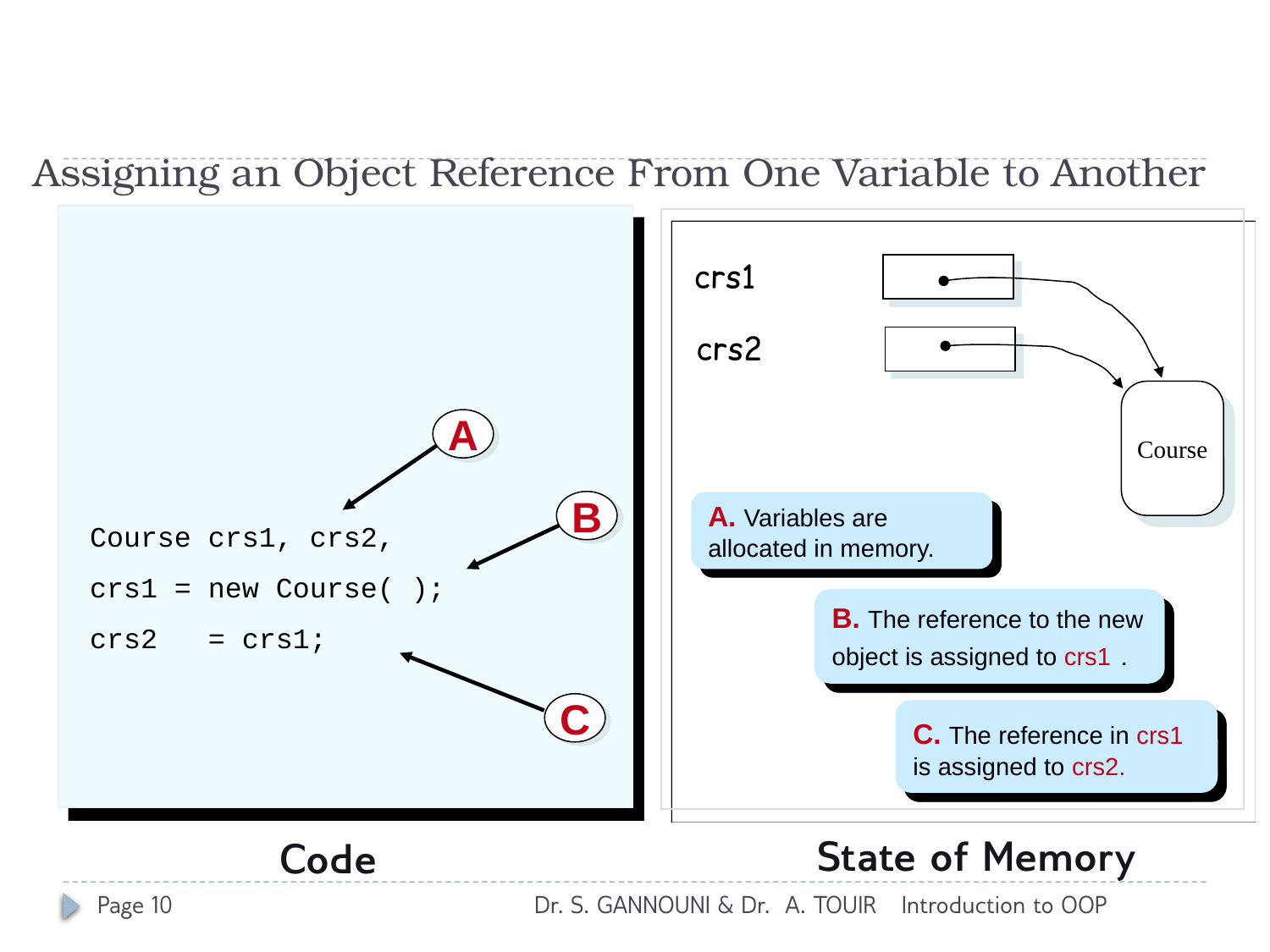

# Assigning an Object Reference From One Variable to Another

crs1

crs2

A. Variables are 	allocated in memory.

Course
B. The reference to the new object is assigned to crs1 .
C. The reference in crs1 is assigned to crs2.
A

B

Course crs1, crs2,
crs1 = new Course( );
crs2   = crs1;

C
State of Memory
Code
Page 10
Dr. S. GANNOUNI & Dr.  A. TOUIR
Introduction to OOP